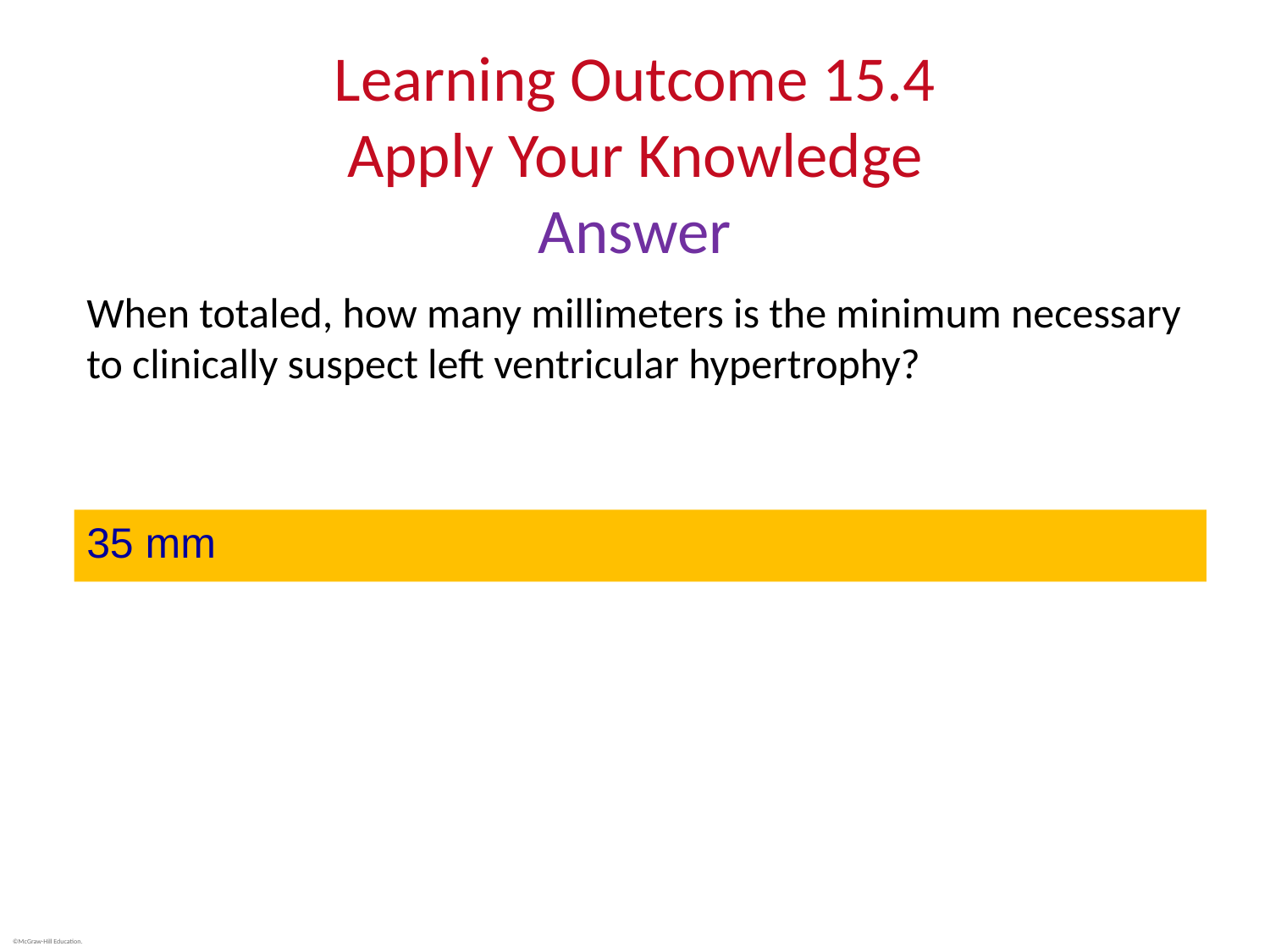

# Learning Outcome 15.4 Apply Your Knowledge Answer
When totaled, how many millimeters is the minimum necessary to clinically suspect left ventricular hypertrophy?
35 mm